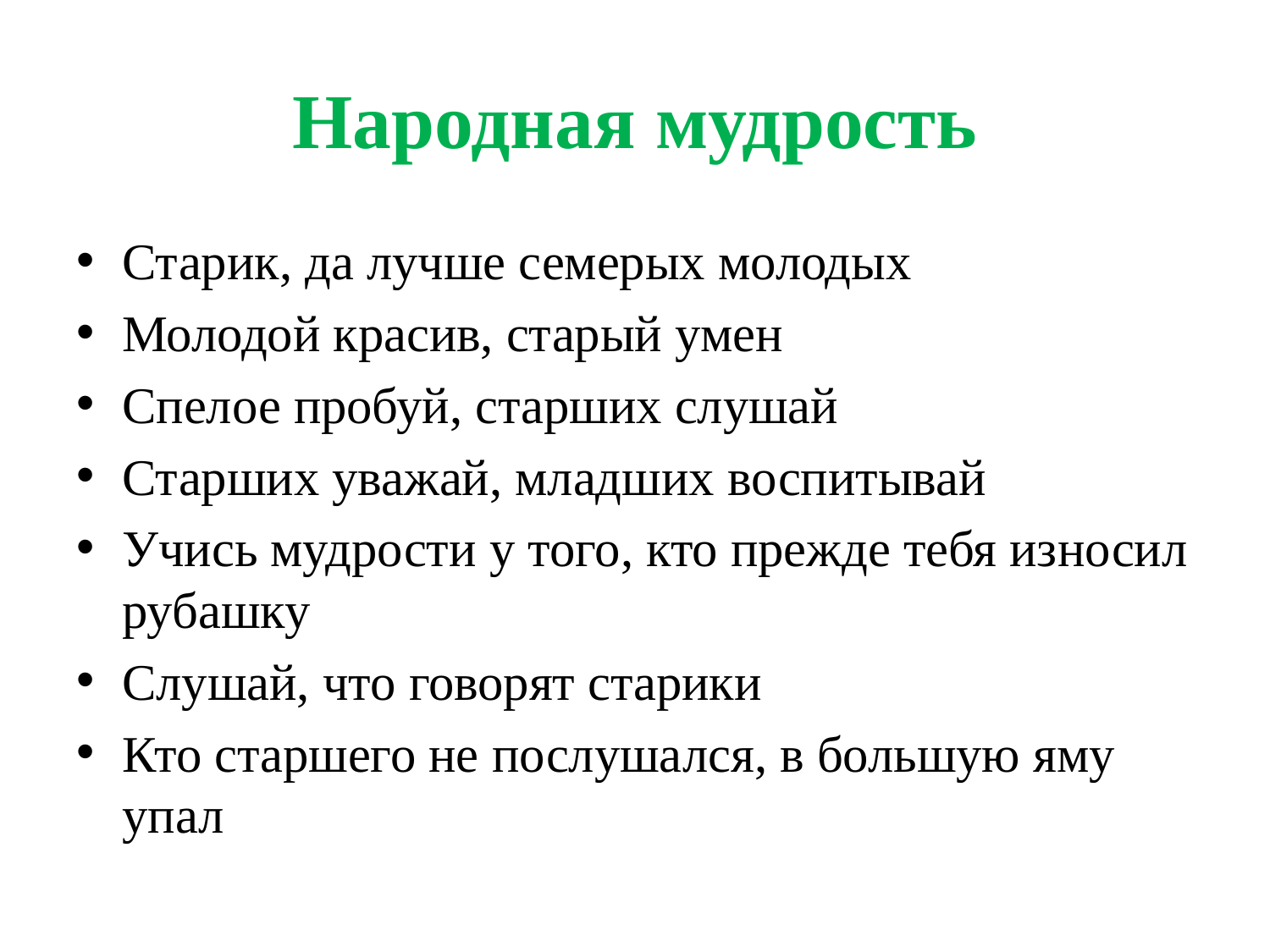

# Народная мудрость
Старик, да лучше семерых молодых
Молодой красив, старый умен
Спелое пробуй, старших слушай
Старших уважай, младших воспитывай
Учись мудрости у того, кто прежде тебя износил рубашку
Слушай, что говорят старики
Кто старшего не послушался, в большую яму упал